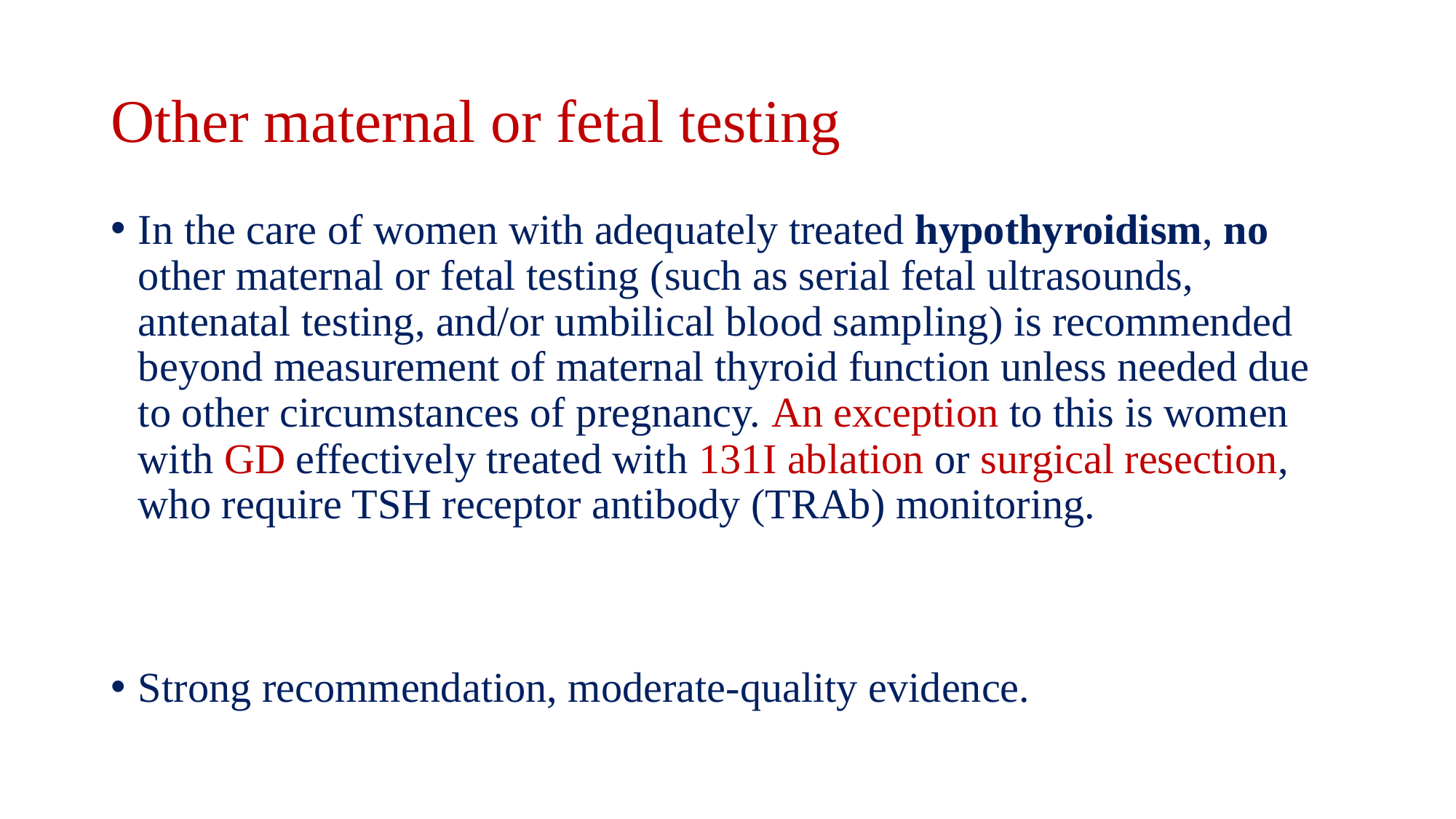

# Other maternal or fetal testing
In the care of women with adequately treated hypothyroidism, no other maternal or fetal testing (such as serial fetal ultrasounds, antenatal testing, and/or umbilical blood sampling) is recommended beyond measurement of maternal thyroid function unless needed due to other circumstances of pregnancy. An exception to this is women with GD effectively treated with 131I ablation or surgical resection, who require TSH receptor antibody (TRAb) monitoring.

Strong recommendation, moderate-quality evidence.